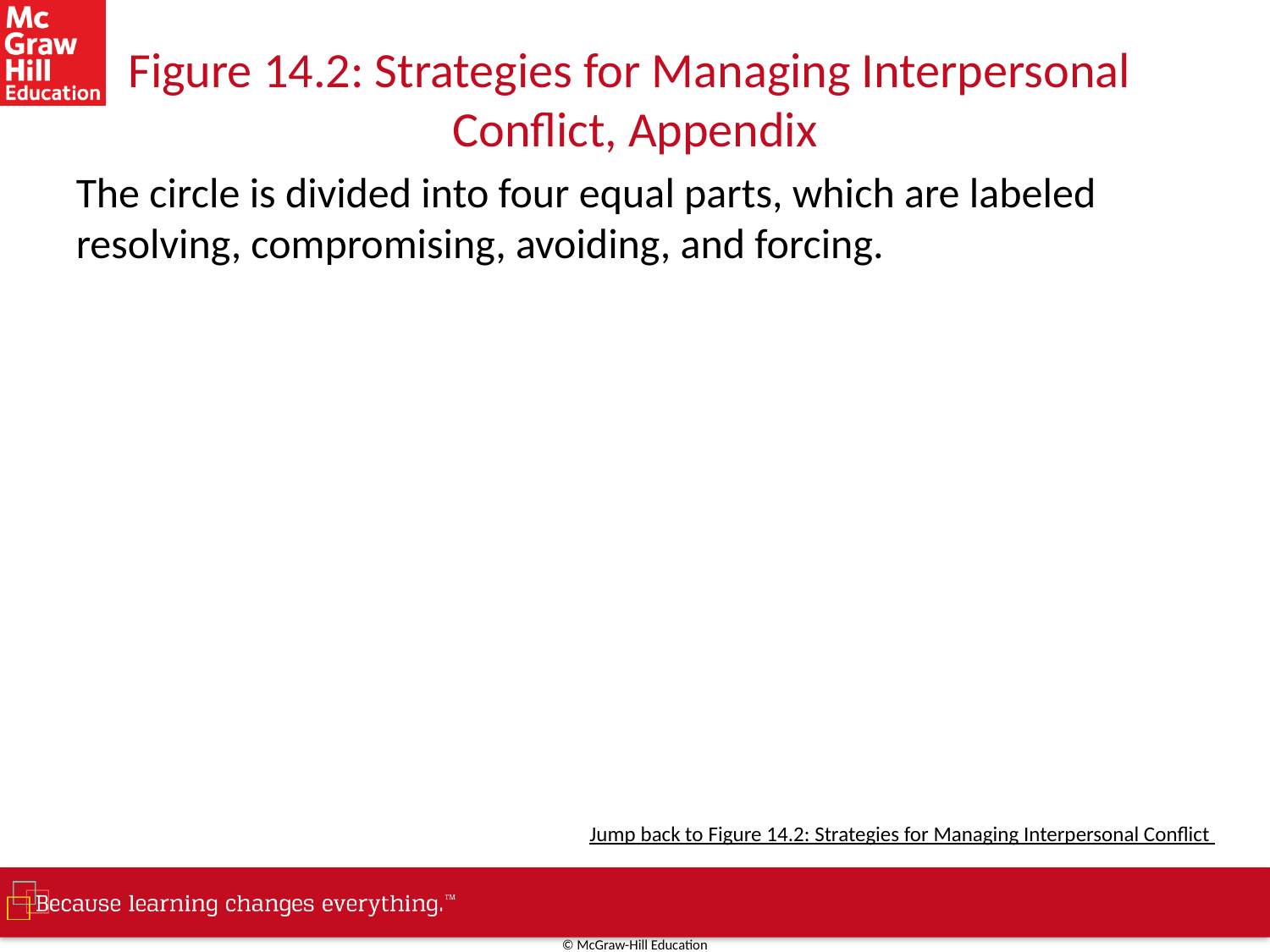

# Figure 14.2: Strategies for Managing Interpersonal Conflict, Appendix
The circle is divided into four equal parts, which are labeled resolving, compromising, avoiding, and forcing.
Jump back to Figure 14.2: Strategies for Managing Interpersonal Conflict